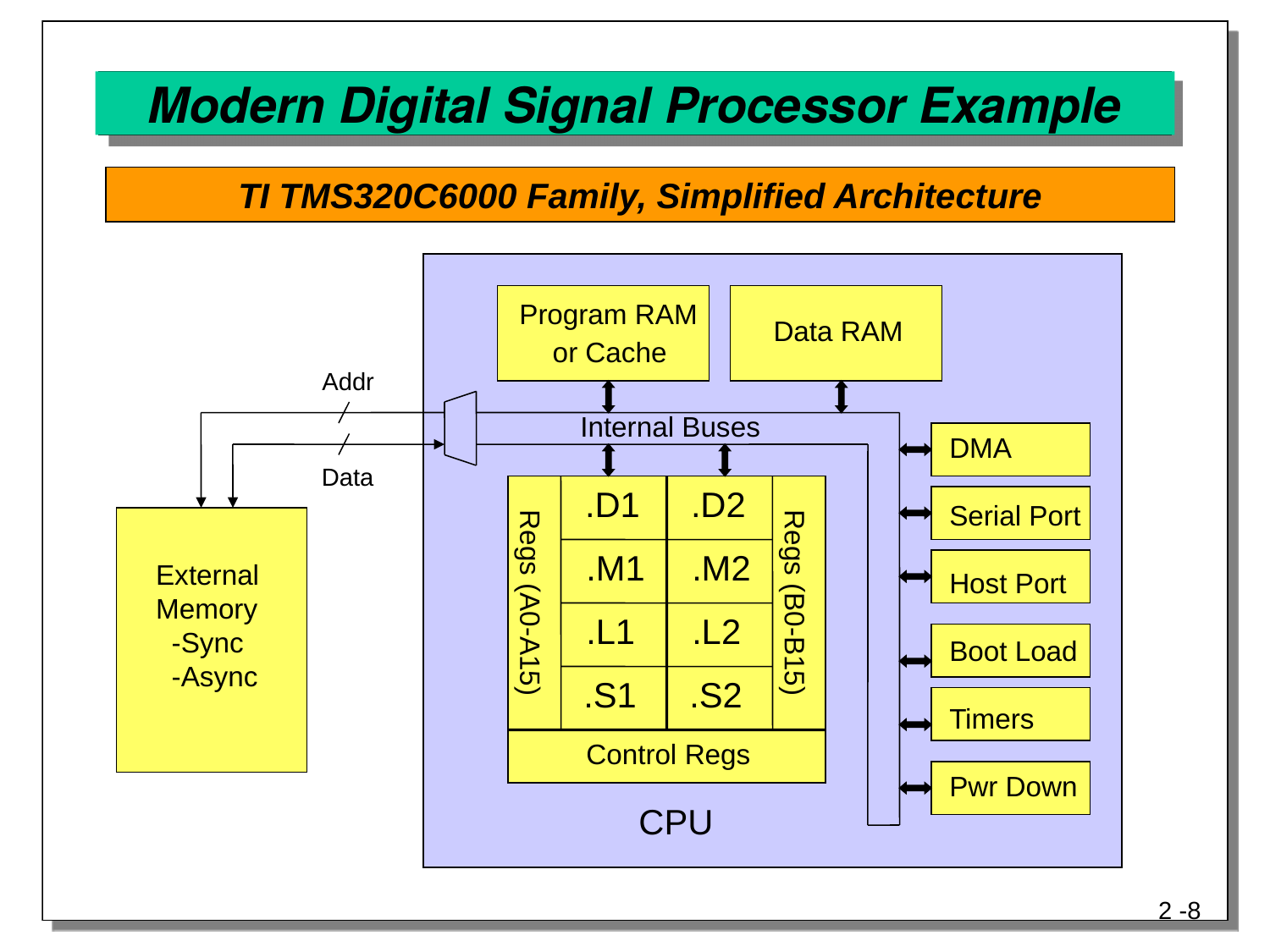

# Modern Digital Signal Processor Example
TI TMS320C6000 Family, Simplified Architecture

Program RAM
Data RAM
or Cache
Addr

Internal Buses

DMA

Serial Port

Host Port

Boot Load

Timers

Pwr Down

Data

.D1

.D2

.M1
.M2
External
Memory
  -Sync
  -Async

Regs (A0-A15)
Regs (B0-B15)

.L1
.L2

.S1
.S2

Control Regs

CPU